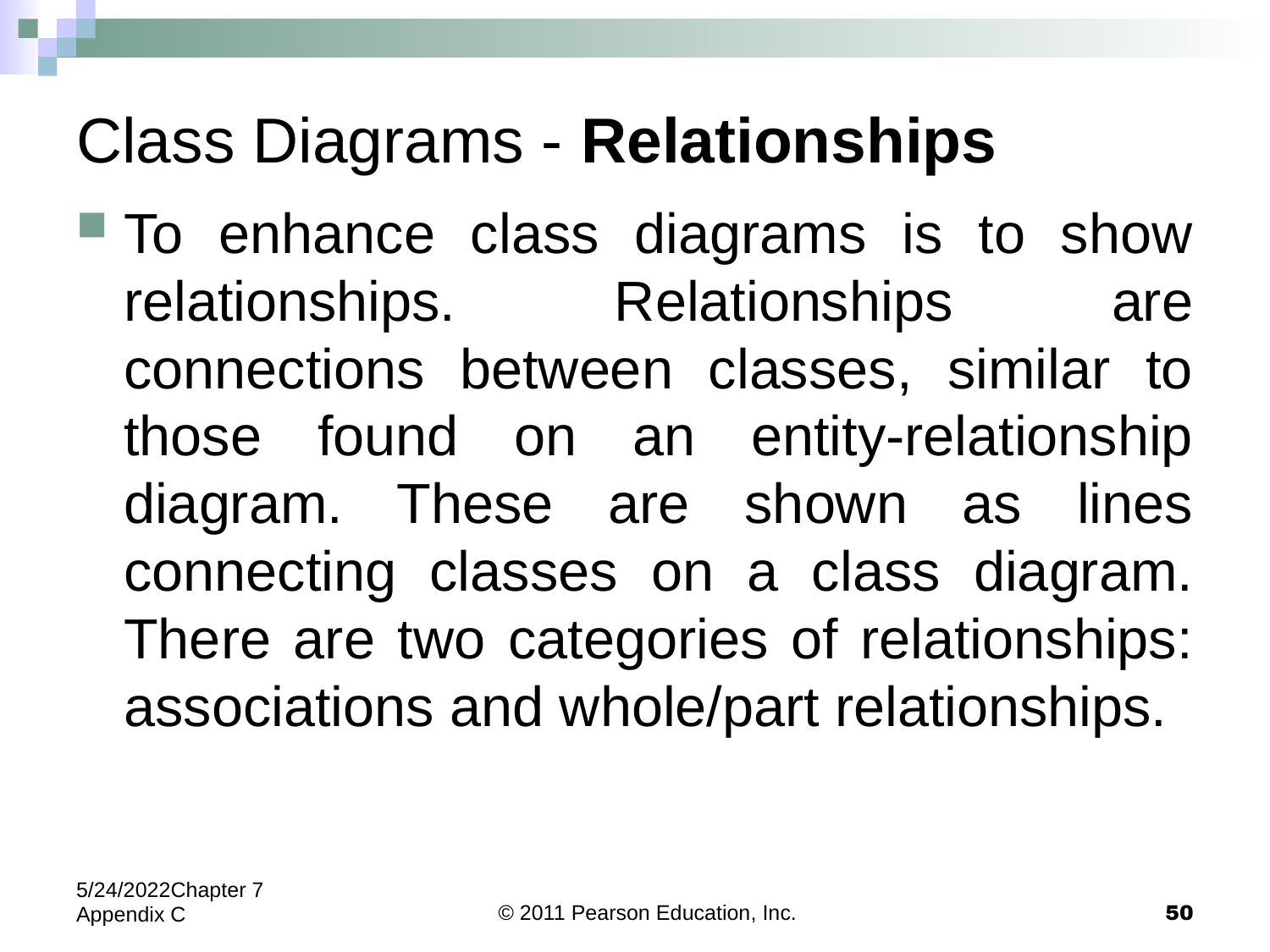

# Class Diagrams - Relationships
To enhance class diagrams is to show relationships. Relationships are connections between classes, similar to those found on an entity-relationship diagram. These are shown as lines connecting classes on a class diagram. There are two categories of relationships: associations and whole/part relationships.
5/24/2022Chapter 7 Appendix C
© 2011 Pearson Education, Inc.
50